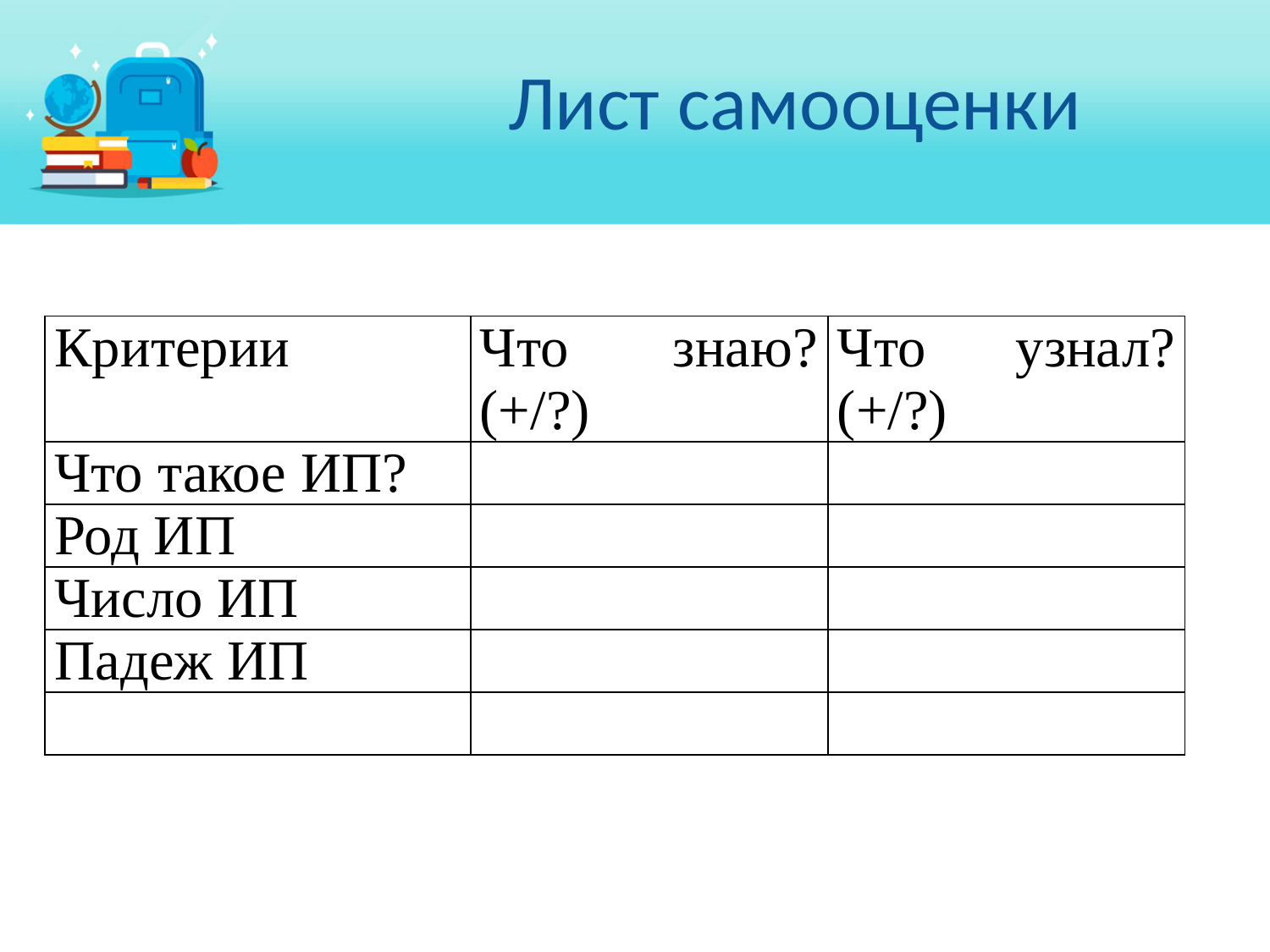

# Лист самооценки
| Критерии | Что знаю? (+/?) | Что узнал? (+/?) |
| --- | --- | --- |
| Что такое ИП? |  |  |
| Род ИП |  |  |
| Число ИП |  |  |
| Падеж ИП |  |  |
|  |  |  |